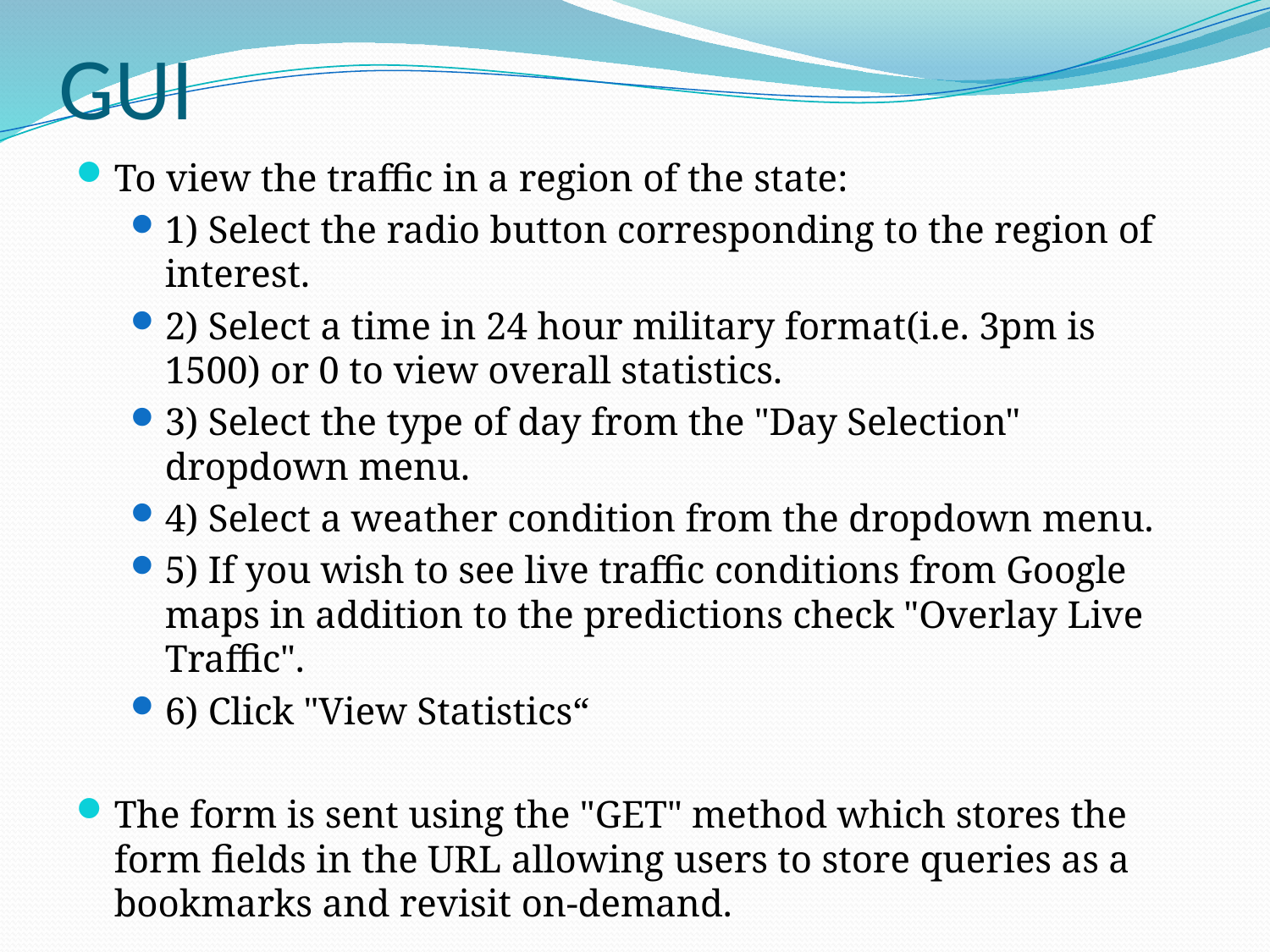

# GUI
To view the traffic in a region of the state:
1) Select the radio button corresponding to the region of interest.
2) Select a time in 24 hour military format(i.e. 3pm is 1500) or 0 to view overall statistics.
3) Select the type of day from the "Day Selection" dropdown menu.
4) Select a weather condition from the dropdown menu.
5) If you wish to see live traffic conditions from Google maps in addition to the predictions check "Overlay Live Traffic".
6) Click "View Statistics“

The form is sent using the "GET" method which stores the form fields in the URL allowing users to store queries as a bookmarks and revisit on-demand.